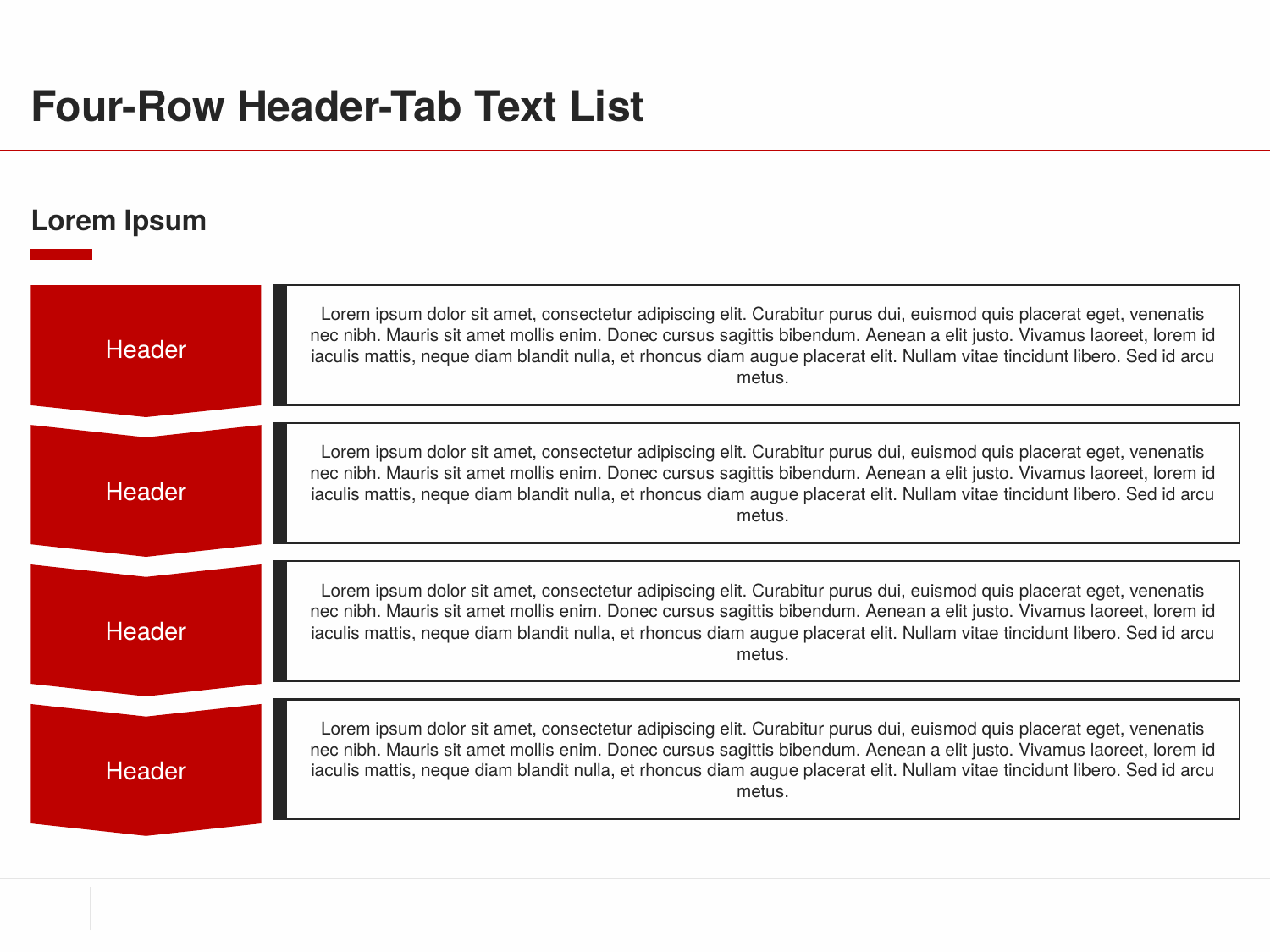

# Four-Row Header-Tab Text List
Lorem Ipsum
Header

Lorem ipsum dolor sit amet, consectetur adipiscing elit. Curabitur purus dui, euismod quis placerat eget, venenatis nec nibh. Mauris sit amet mollis enim. Donec cursus sagittis bibendum. Aenean a elit justo. Vivamus laoreet, lorem id iaculis mattis, neque diam blandit nulla, et rhoncus diam augue placerat elit. Nullam vitae tincidunt libero. Sed id arcu metus.
Header

Lorem ipsum dolor sit amet, consectetur adipiscing elit. Curabitur purus dui, euismod quis placerat eget, venenatis nec nibh. Mauris sit amet mollis enim. Donec cursus sagittis bibendum. Aenean a elit justo. Vivamus laoreet, lorem id iaculis mattis, neque diam blandit nulla, et rhoncus diam augue placerat elit. Nullam vitae tincidunt libero. Sed id arcu metus.
Header

Lorem ipsum dolor sit amet, consectetur adipiscing elit. Curabitur purus dui, euismod quis placerat eget, venenatis nec nibh. Mauris sit amet mollis enim. Donec cursus sagittis bibendum. Aenean a elit justo. Vivamus laoreet, lorem id iaculis mattis, neque diam blandit nulla, et rhoncus diam augue placerat elit. Nullam vitae tincidunt libero. Sed id arcu metus.
Header

Lorem ipsum dolor sit amet, consectetur adipiscing elit. Curabitur purus dui, euismod quis placerat eget, venenatis nec nibh. Mauris sit amet mollis enim. Donec cursus sagittis bibendum. Aenean a elit justo. Vivamus laoreet, lorem id iaculis mattis, neque diam blandit nulla, et rhoncus diam augue placerat elit. Nullam vitae tincidunt libero. Sed id arcu metus.